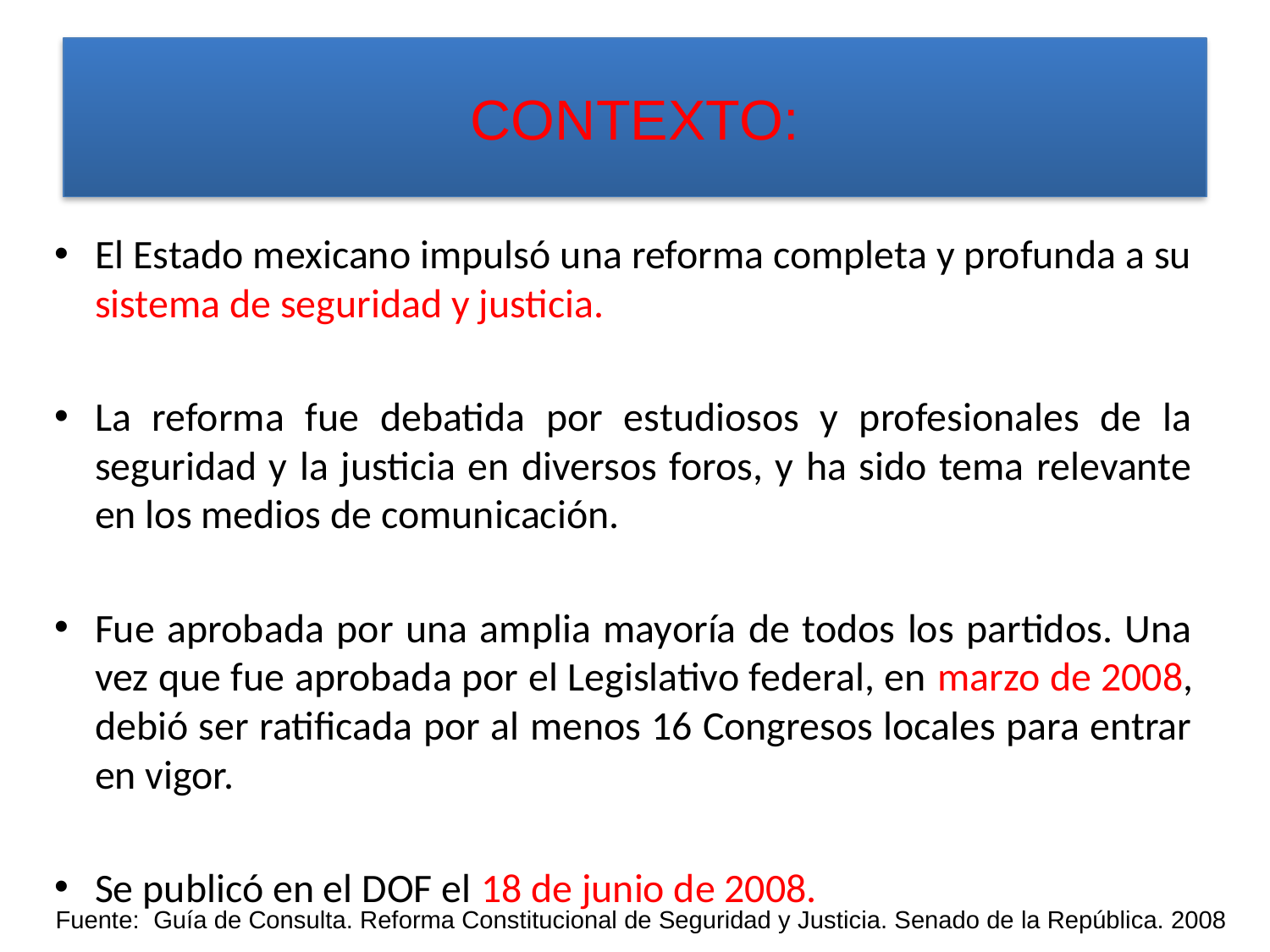

# CONTEXTO:
El Estado mexicano impulsó una reforma completa y profunda a su sistema de seguridad y justicia.

La reforma fue debatida por estudiosos y profesionales de la seguridad y la justicia en diversos foros, y ha sido tema relevante en los medios de comunicación.

Fue aprobada por una amplia mayoría de todos los partidos. Una vez que fue aprobada por el Legislativo federal, en marzo de 2008, debió ser ratificada por al menos 16 Congresos locales para entrar en vigor.

Se publicó en el DOF el 18 de junio de 2008.

Fuente:  Guía de Consulta. Reforma Constitucional de Seguridad y Justicia. Senado de la República. 2008